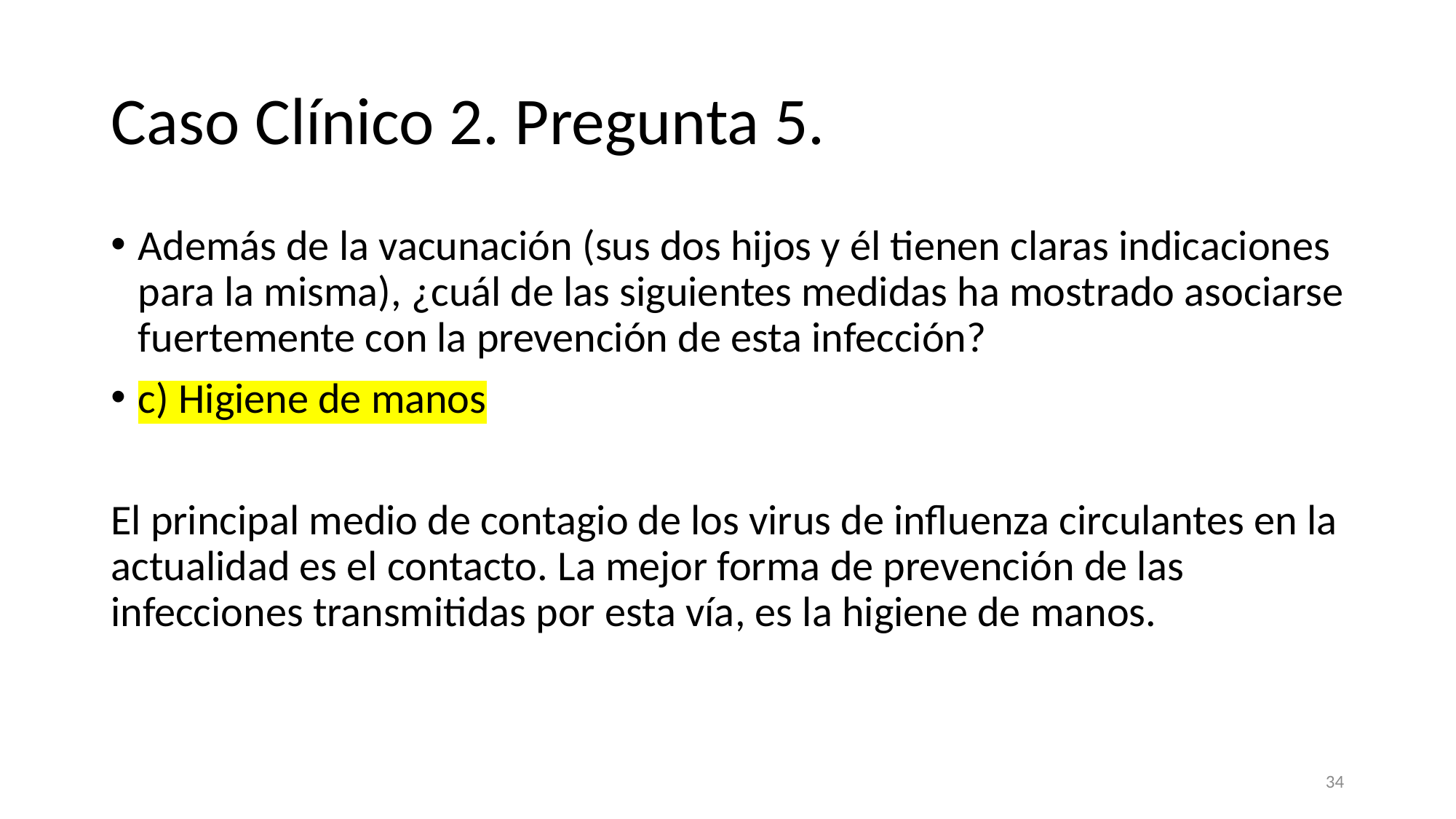

# Caso Clínico 2. Pregunta 5.
Además de la vacunación (sus dos hijos y él tienen claras indicaciones para la misma), ¿cuál de las siguientes medidas ha mostrado asociarse fuertemente con la prevención de esta infección?
c) Higiene de manos

El principal medio de contagio de los virus de influenza circulantes en la actualidad es el contacto. La mejor forma de prevención de las infecciones transmitidas por esta vía, es la higiene de manos.
34